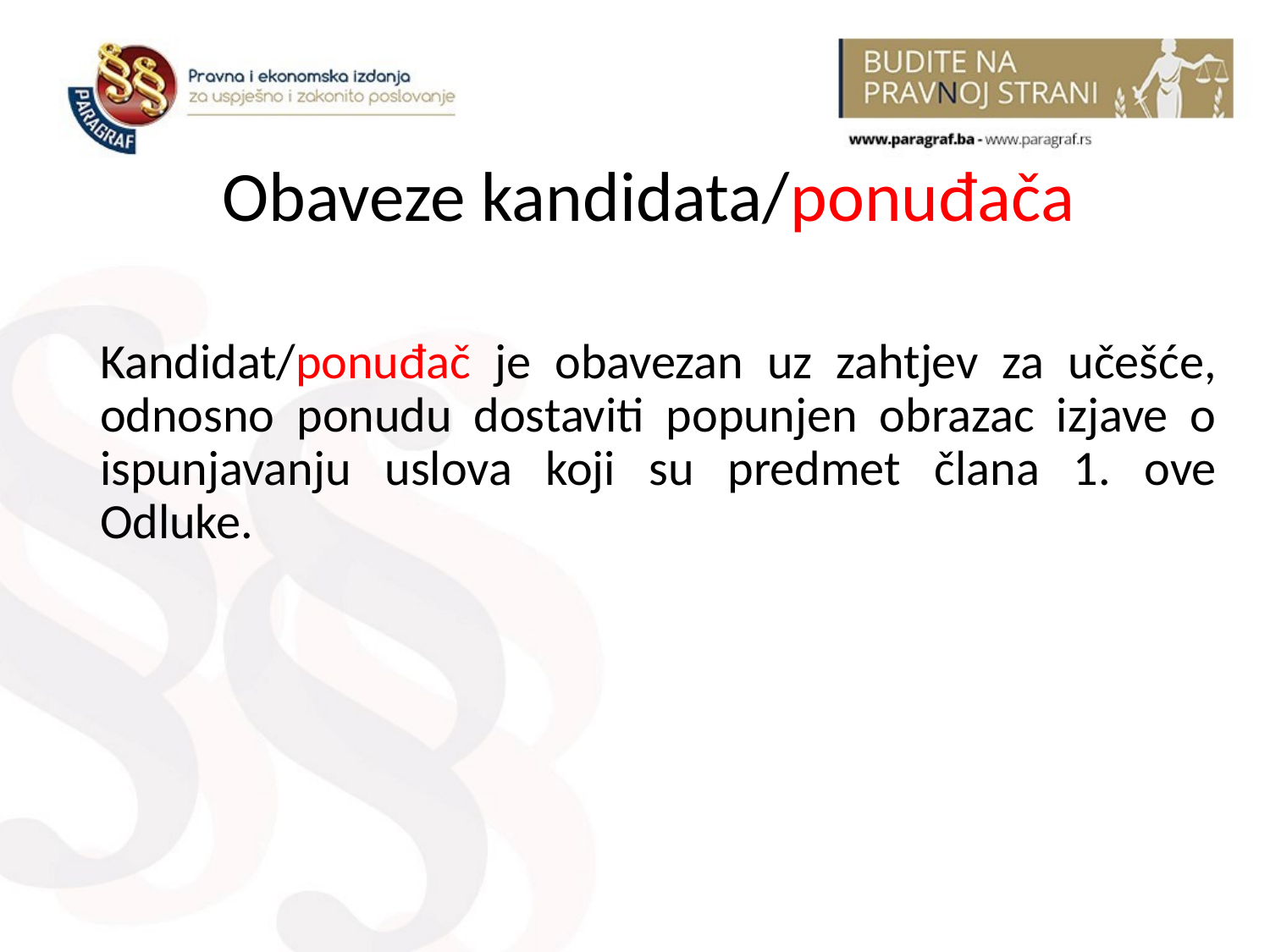

# Obaveze kandidata/ponuđača

Kandidat/ponuđač je obavezan uz zahtjev za učešće, odnosno ponudu dostaviti popunjen obrazac izjave o ispunjavanju uslova koji su predmet člana 1. ove Odluke.